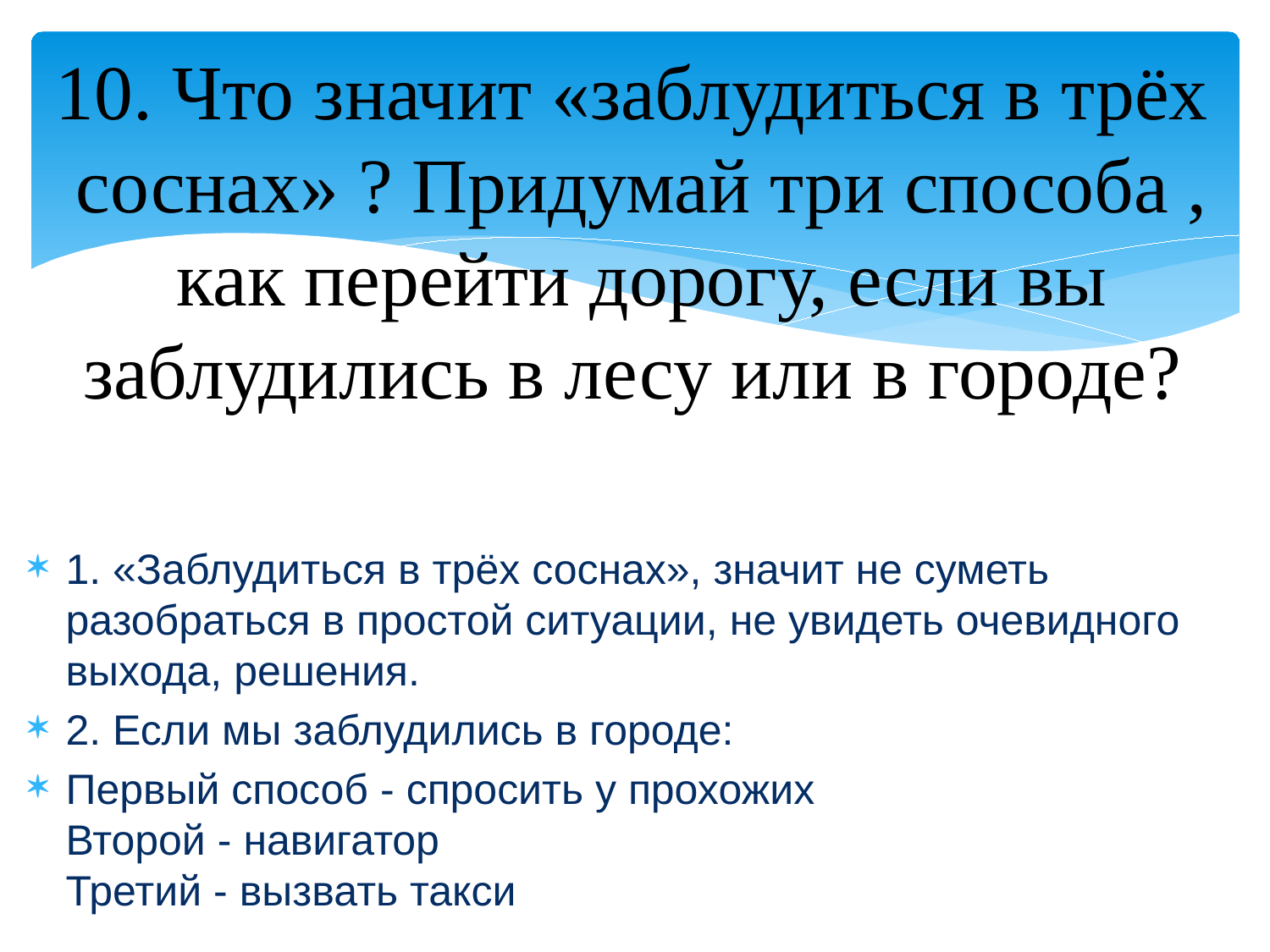

# 10. Что значит «заблудиться в трёх  соснах» ? Придумай три способа , как перейти дорогу, если вы заблудились в лесу или в городе?
1. «Заблудиться в трёх соснах», значит не суметь разобраться в простой ситуации, не увидеть очевидного выхода, решения.
2. Если мы заблудились в городе:
Первый способ - спросить у прохожих
Второй - навигатор
Третий - вызвать такси